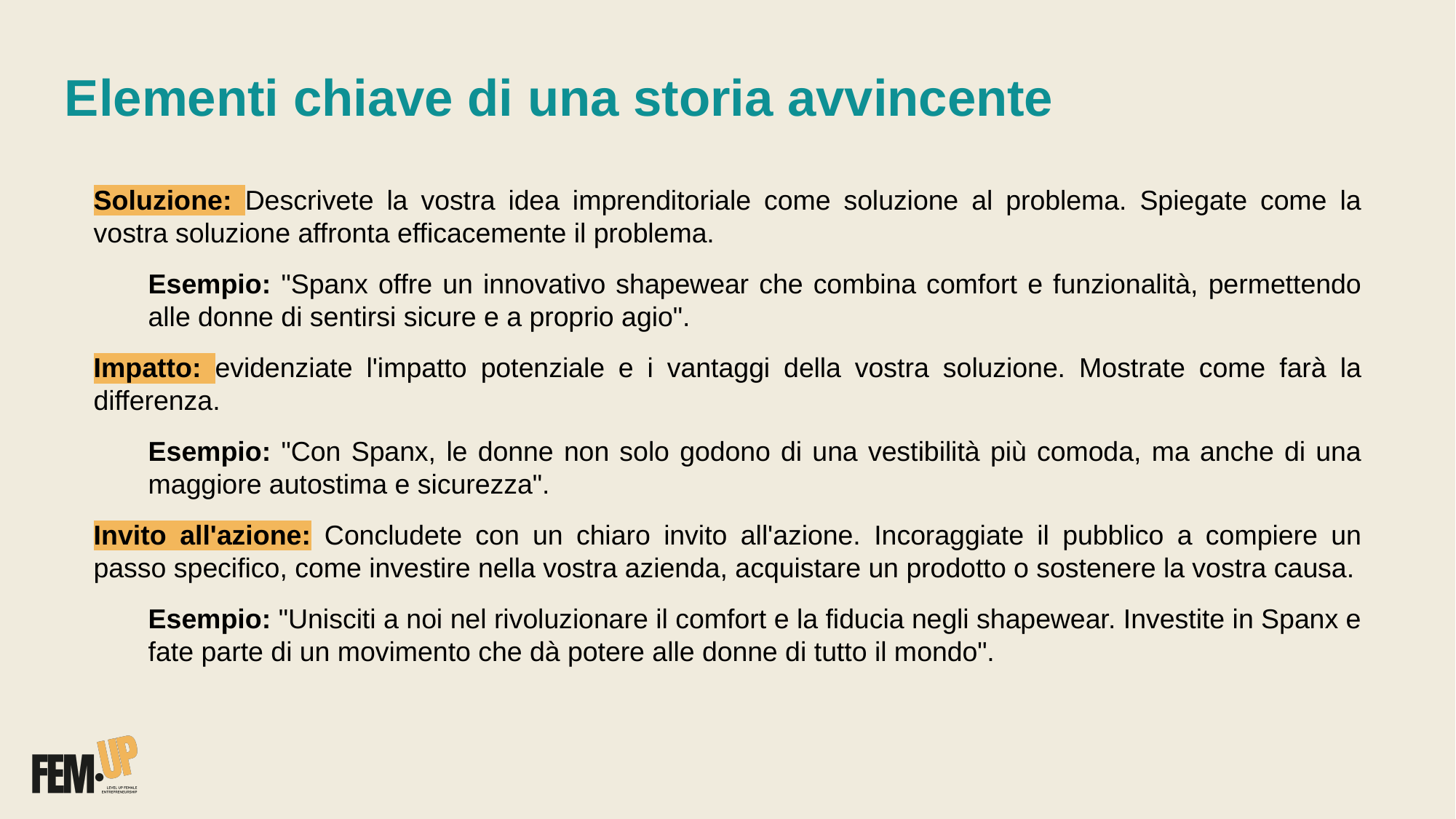

# Elementi chiave di una storia avvincente

Soluzione: Descrivete la vostra idea imprenditoriale come soluzione al problema. Spiegate come la vostra soluzione affronta efficacemente il problema.
Esempio: "Spanx offre un innovativo shapewear che combina comfort e funzionalità, permettendo alle donne di sentirsi sicure e a proprio agio".
Impatto: evidenziate l'impatto potenziale e i vantaggi della vostra soluzione. Mostrate come farà la differenza.
Esempio: "Con Spanx, le donne non solo godono di una vestibilità più comoda, ma anche di una maggiore autostima e sicurezza".
Invito all'azione: Concludete con un chiaro invito all'azione. Incoraggiate il pubblico a compiere un passo specifico, come investire nella vostra azienda, acquistare un prodotto o sostenere la vostra causa.
Esempio: "Unisciti a noi nel rivoluzionare il comfort e la fiducia negli shapewear. Investite in Spanx e fate parte di un movimento che dà potere alle donne di tutto il mondo".